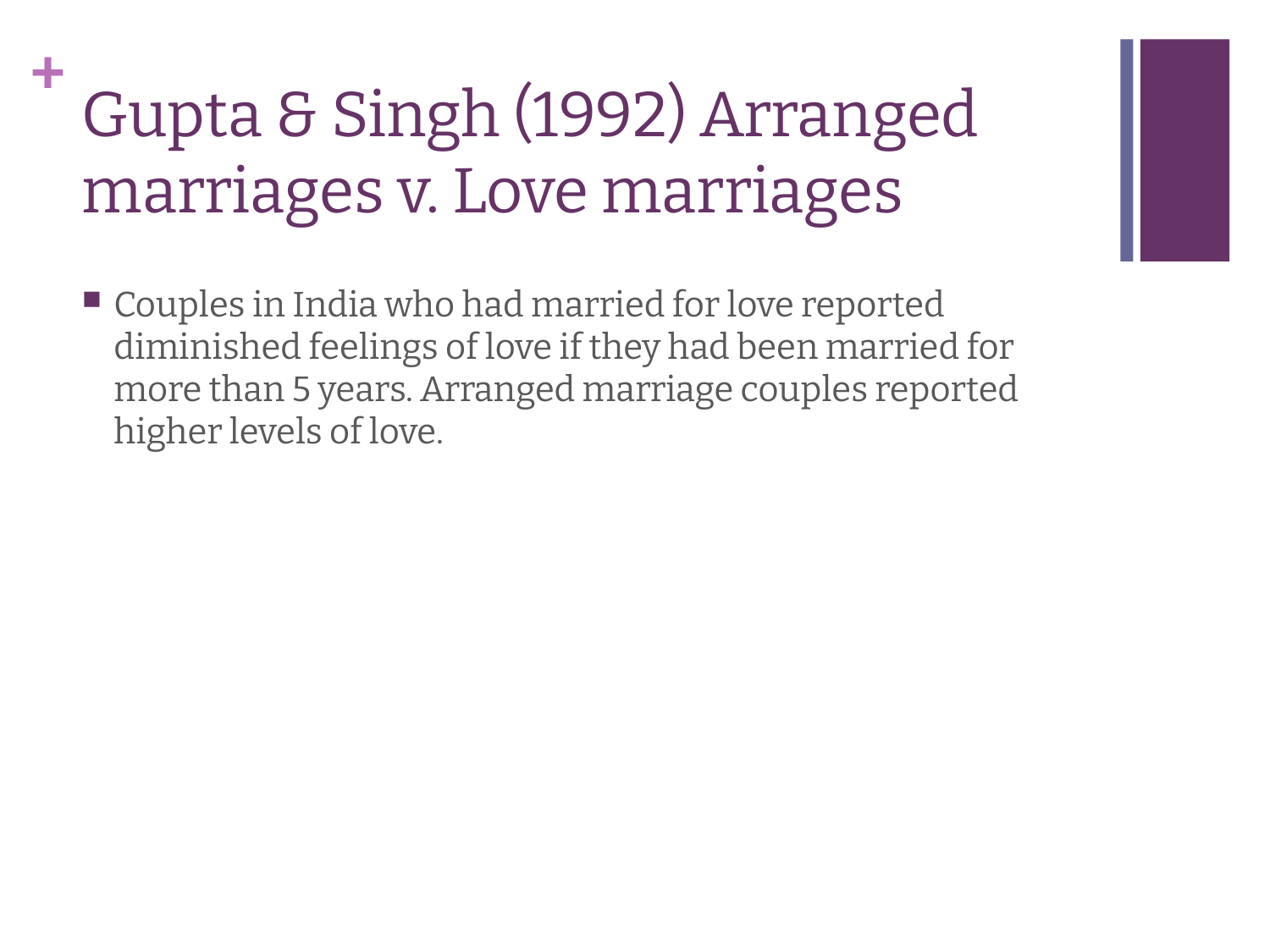

# Gupta & Singh (1992) Arranged marriages v. Love marriages
Couples in India who had married for love reported diminished feelings of love if they had been married for more than 5 years. Arranged marriage couples reported higher levels of love.